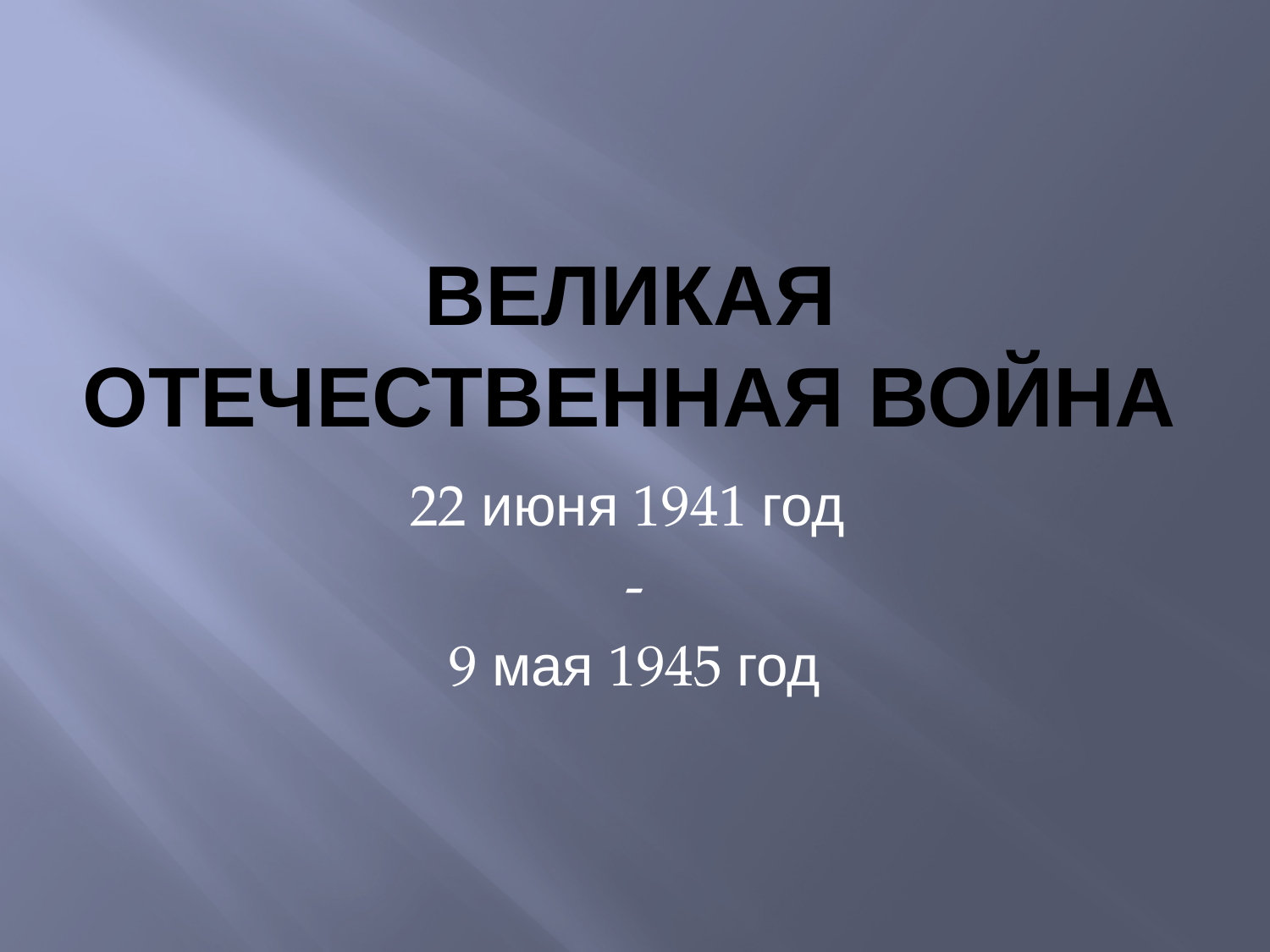

# Великая Отечественная война
22 июня 1941 год
-
9 мая 1945 год